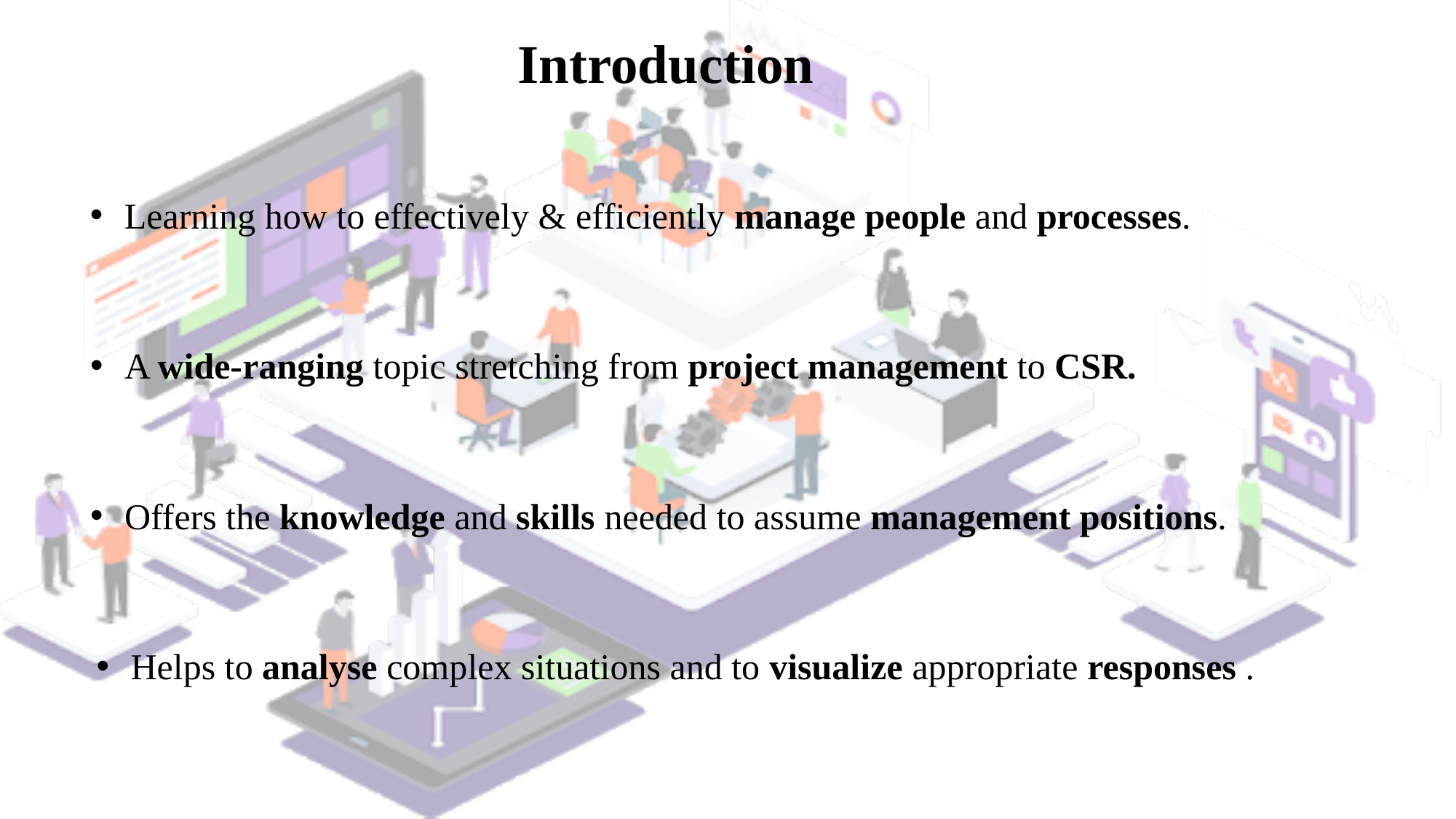

Introduction
Learning how to effectively & efficiently manage people and processes.
A wide-ranging topic stretching from project management to CSR.
Offers the knowledge and skills needed to assume management positions.
Helps to analyse complex situations and to visualize appropriate responses .